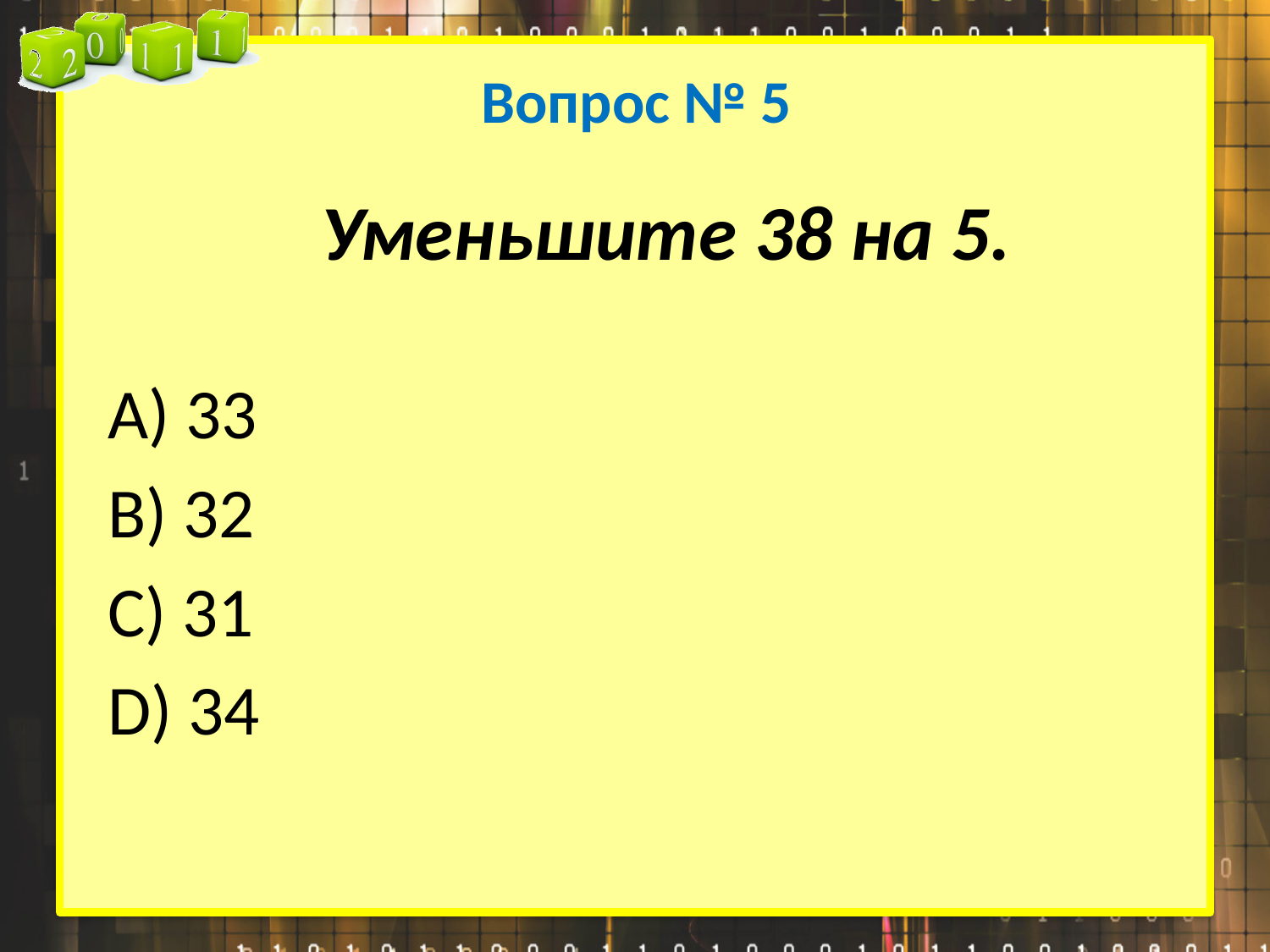

# Вопрос № 5
Уменьшите 38 на 5.

А) 33
В) 32
С) 31
D) 34